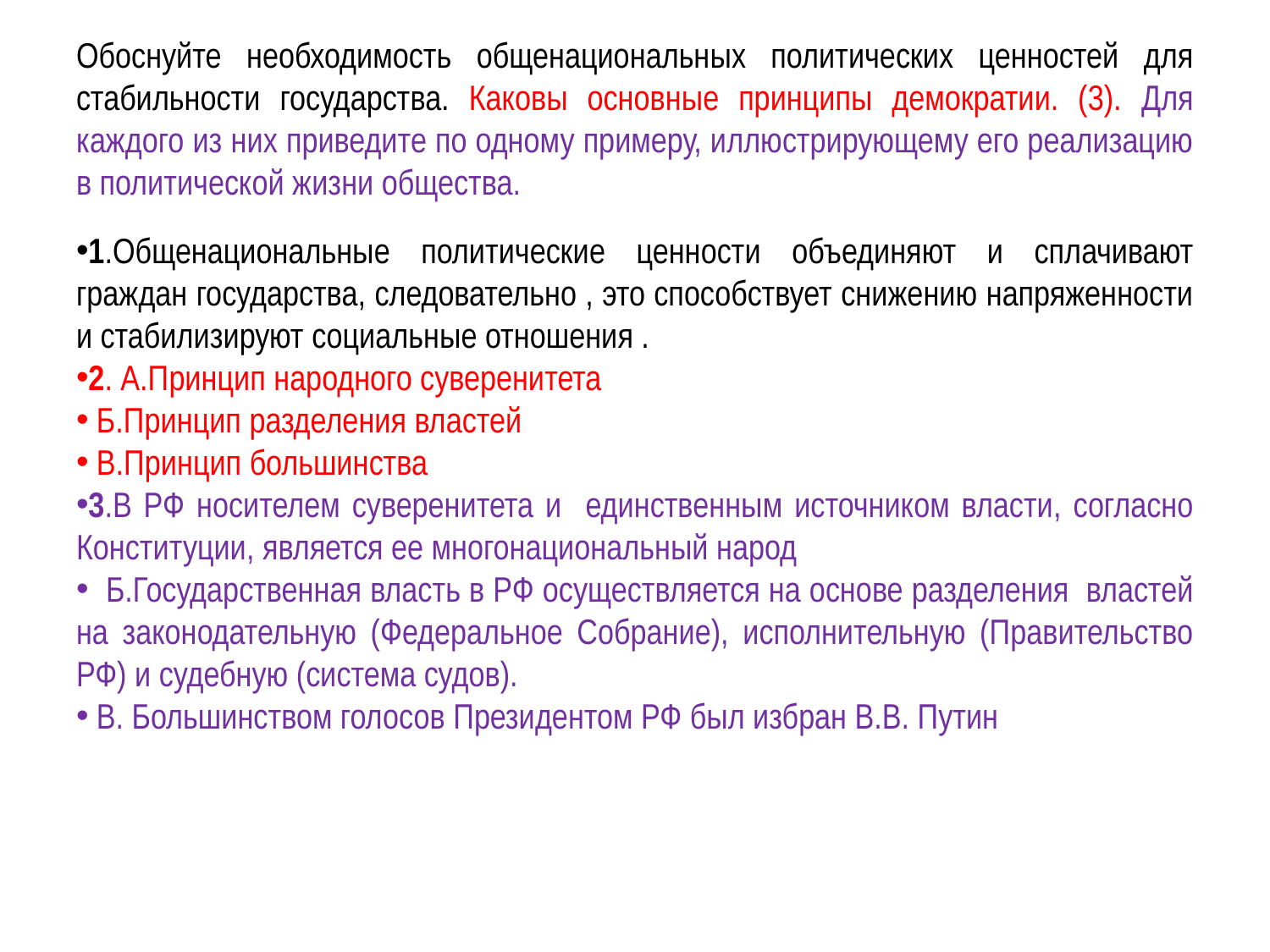

# Обоснуйте необходимость общенациональных политических ценностей для стабильности государства. Каковы основные принципы демократии. (3). Для каждого из них приведите по одному примеру, иллюстрирующему его реализацию в политической жизни общества.
1.Общенациональные политические ценности объединяют и сплачивают граждан государства, следовательно , это способствует снижению напряженности и стабилизируют социальные отношения .
2. А.Принцип народного суверенитета
 Б.Принцип разделения властей
 В.Принцип большинства
3.В РФ носителем суверенитета и  единственным источником власти, согласно Конституции, является ее многонациональный народ
  Б.Государственная власть в РФ осуществляется на основе разделения  властей на законодательную (Федеральное Собрание), исполнительную (Правительство РФ) и судебную (система судов).
 В. Большинством голосов Президентом РФ был избран В.В. Путин